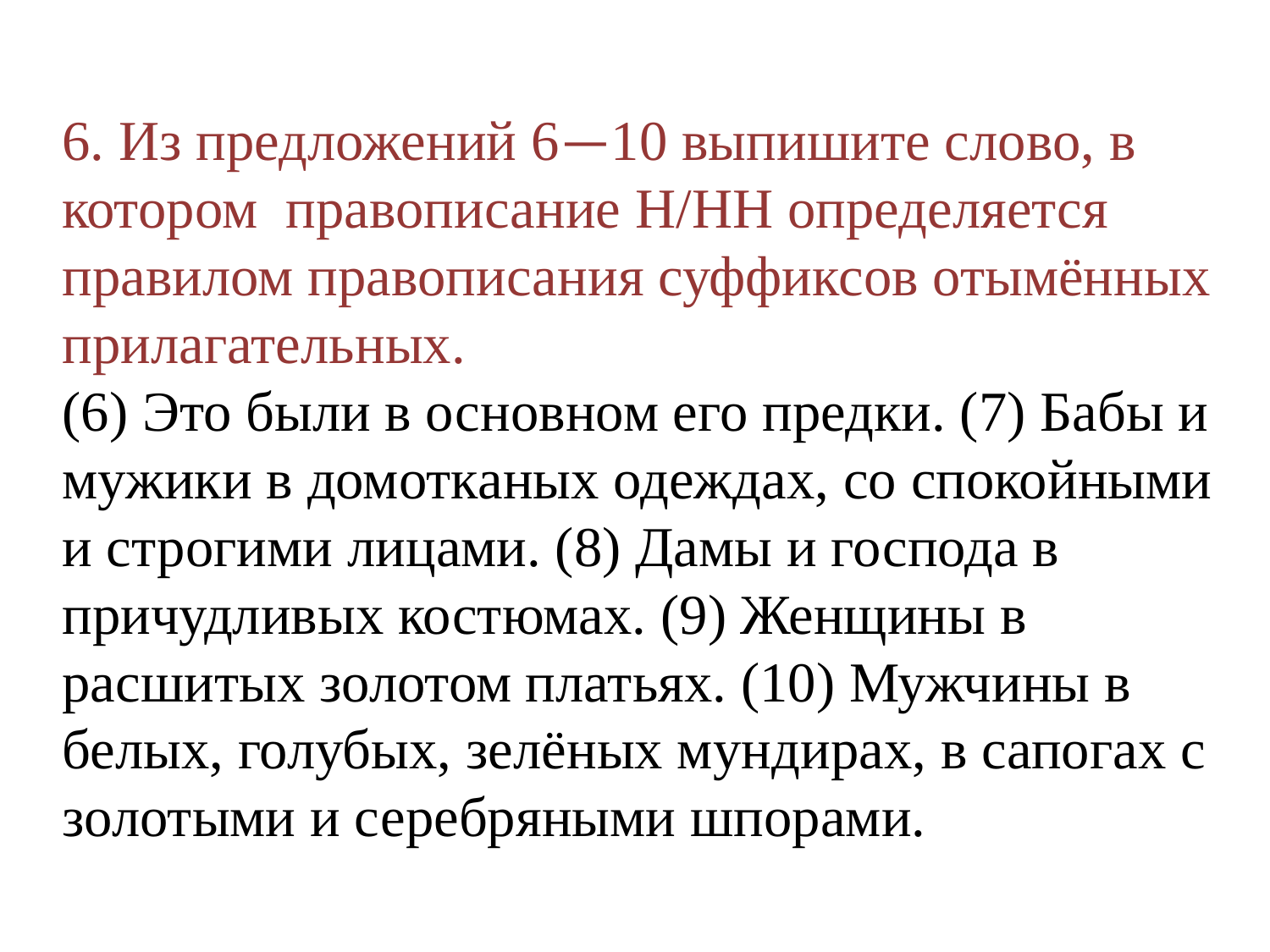

6. Из предложений 6—10 выпишите слово, в котором  правописание Н/НН определяется правилом правописания суффиксов отымённых прилагательных.
(6) Это были в основном его предки. (7) Бабы и мужики в домотканых одеждах, со спокойными и строгими лицами. (8) Дамы и господа в причудливых костюмах. (9) Женщины в расшитых золотом платьях. (10) Мужчины в белых, голубых, зелёных мундирах, в сапогах с золотыми и серебряными шпорами.